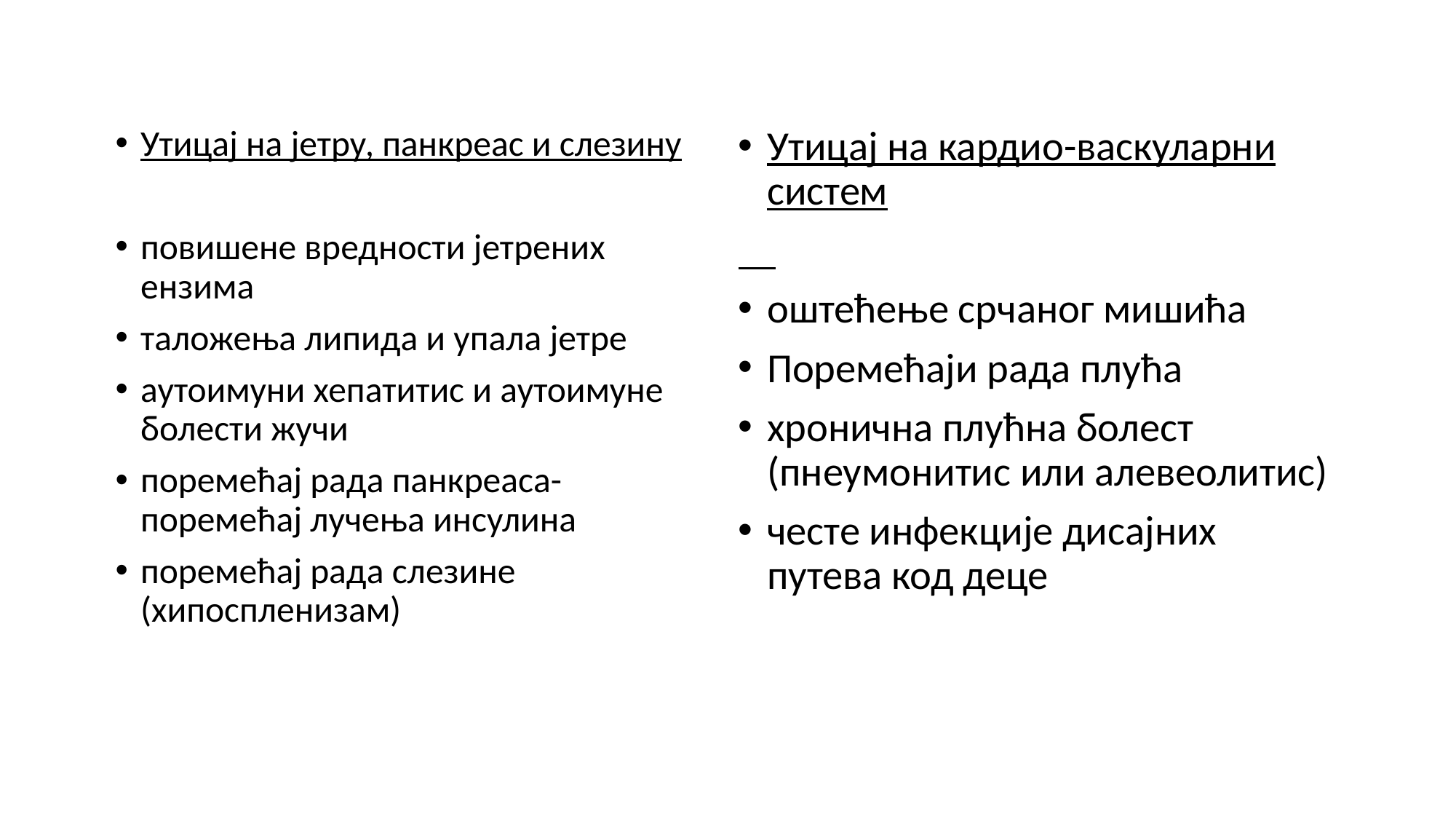

Утицај на јетру, панкреас и слезину

повишене вредности јетрених ензима
таложења липида и упала јетре
аутоимуни хепатитис и аутоимуне болести жучи
поремећај рада панкреаса- поремећај лучења инсулина
поремећај рада слезине (хипоспленизам)
Утицај на кардио-васкуларни систем

оштећење срчаног мишића
Поремећаји рада плућа
хронична плућна болест (пнеумонитис или алевеолитис)
честе инфекције дисајних путева код деце